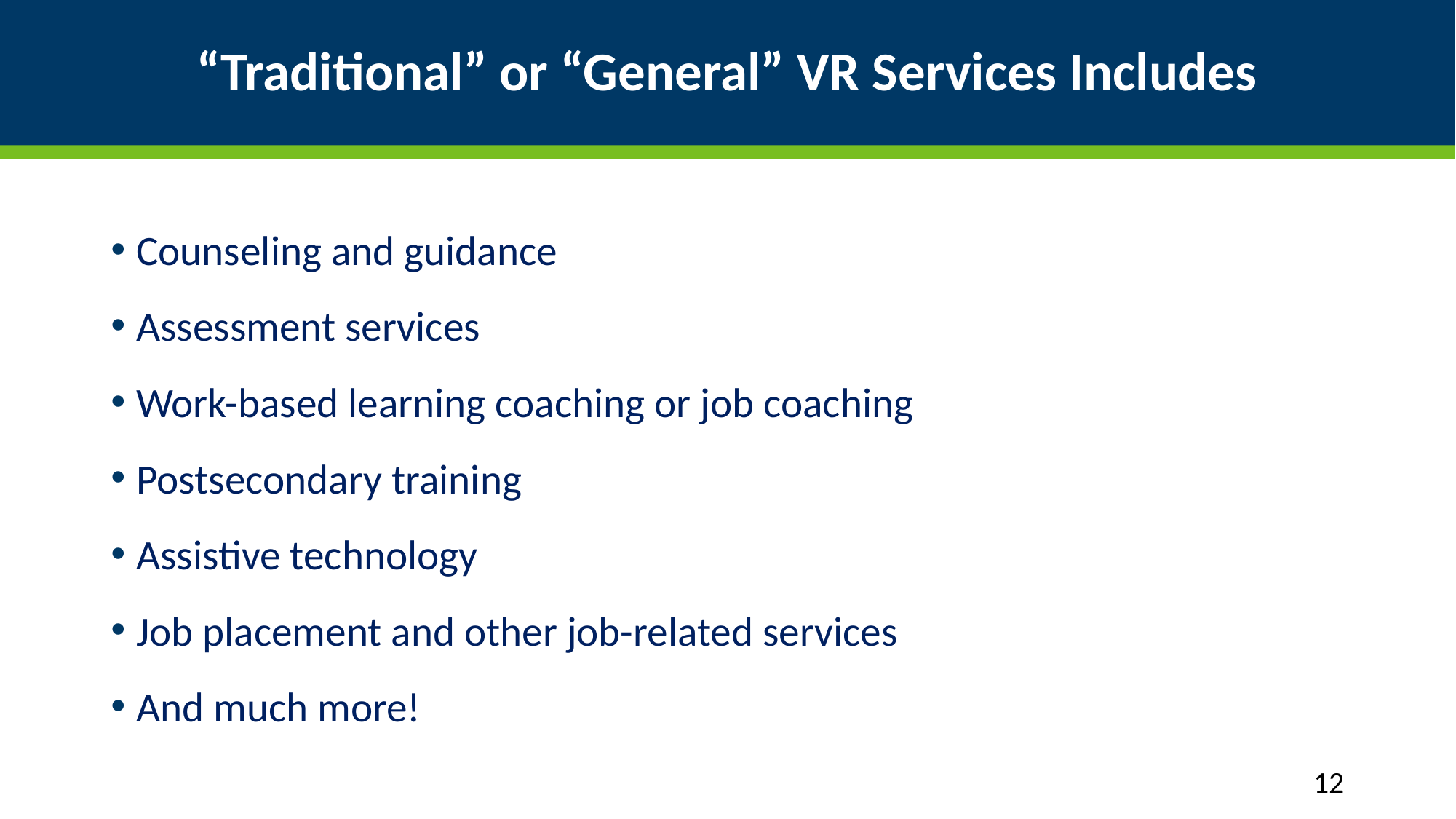

# “Traditional” or “General” VR Services Includes
Counseling and guidance
Assessment services
Work-based learning coaching or job coaching
Postsecondary training
Assistive technology
Job placement and other job-related services
And much more!
12